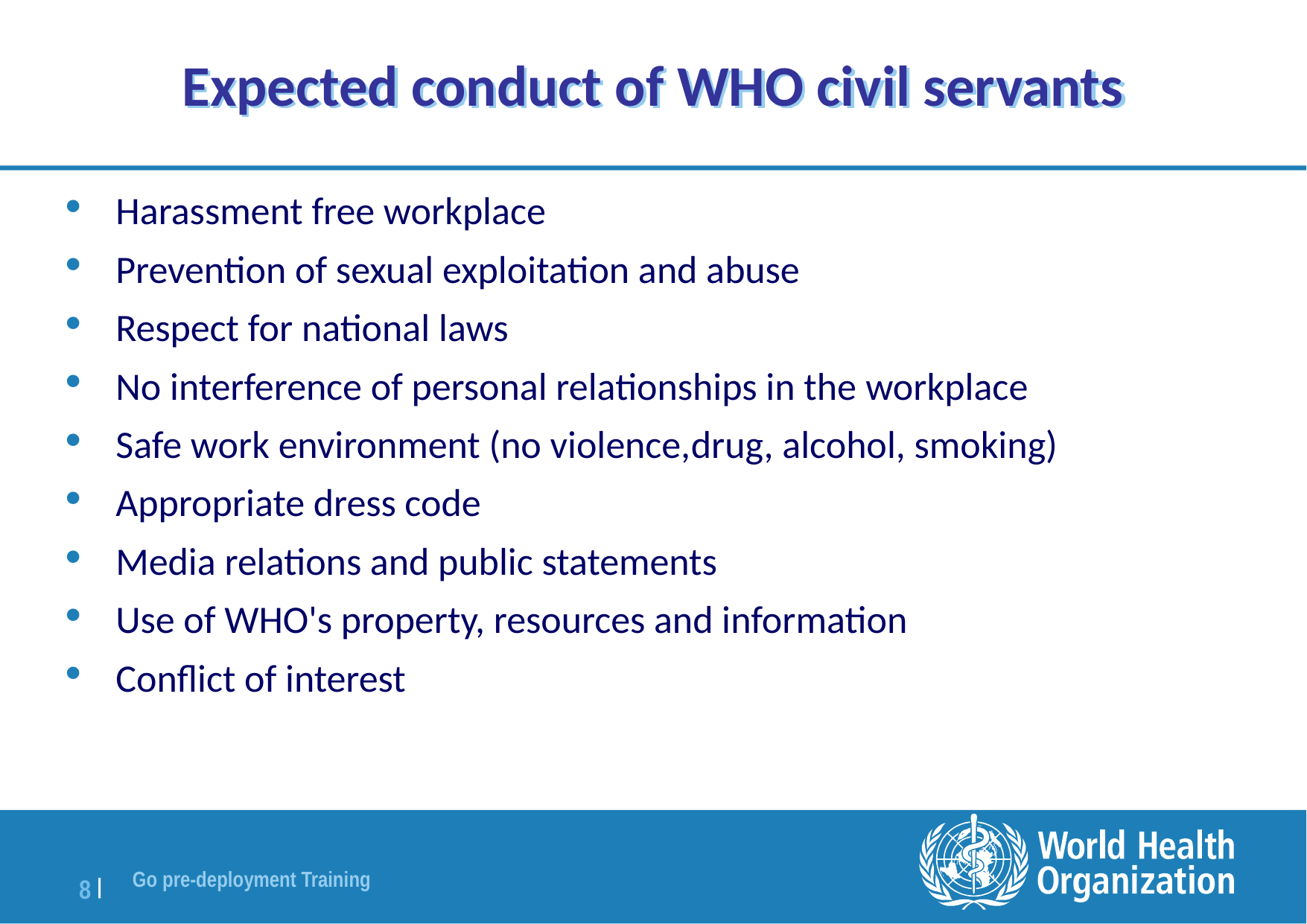

# Expected conduct of WHO civil servants
Harassment free workplace
Prevention of sexual exploitation and abuse
Respect for national laws
No interference of personal relationships in the workplace
Safe work environment (no violence,drug, alcohol, smoking)
Appropriate dress code
Media relations and public statements
Use of WHO's property, resources and information
Conflict of interest